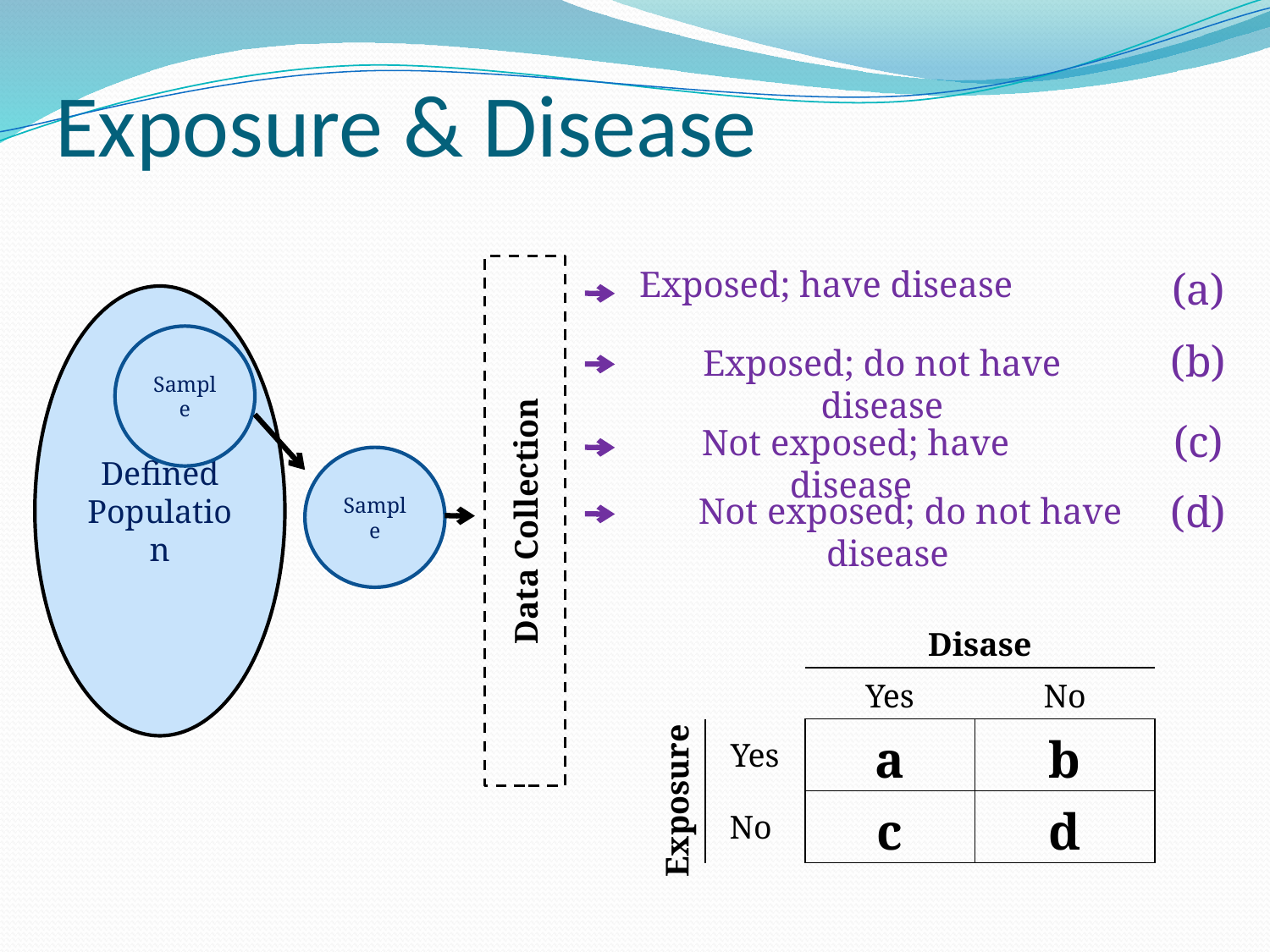

# Exposure & Disease
Data Collection
Exposed; have disease
(a)
Defined Population
Sample
(b)
Exposed; do not have disease
(c)
Not exposed; have disease
Sample
(d)
     Not exposed; do not have disease
|  |  | Disase |  |
| --- | --- | --- | --- |
|  |  | Yes | No |
|  | Yes | a | b |
|  | No | c | d |
Exposure